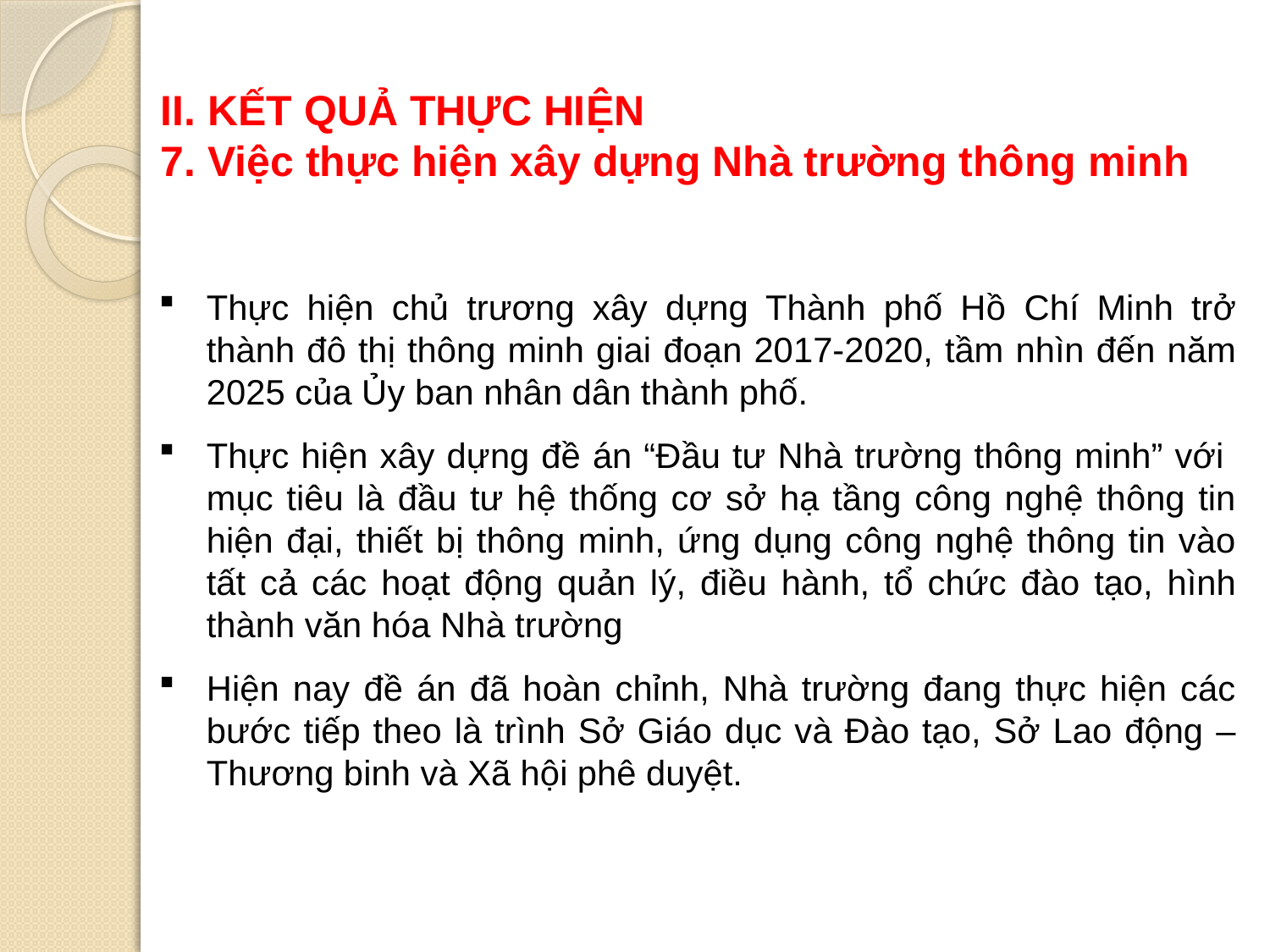

II. KẾT QUẢ THỰC HIỆN
7. Việc thực hiện xây dựng Nhà trường thông minh
Thực hiện chủ trương xây dựng Thành phố Hồ Chí Minh trở thành đô thị thông minh giai đoạn 2017-2020, tầm nhìn đến năm 2025 của Ủy ban nhân dân thành phố.
Thực hiện xây dựng đề án “Đầu tư Nhà trường thông minh” với  mục tiêu là đầu tư hệ thống cơ sở hạ tầng công nghệ thông tin hiện đại, thiết bị thông minh, ứng dụng công nghệ thông tin vào tất cả các hoạt động quản lý, điều hành, tổ chức đào tạo, hình thành văn hóa Nhà trường
Hiện nay đề án đã hoàn chỉnh, Nhà trường đang thực hiện các bước tiếp theo là trình Sở Giáo dục và Đào tạo, Sở Lao động – Thương binh và Xã hội phê duyệt.